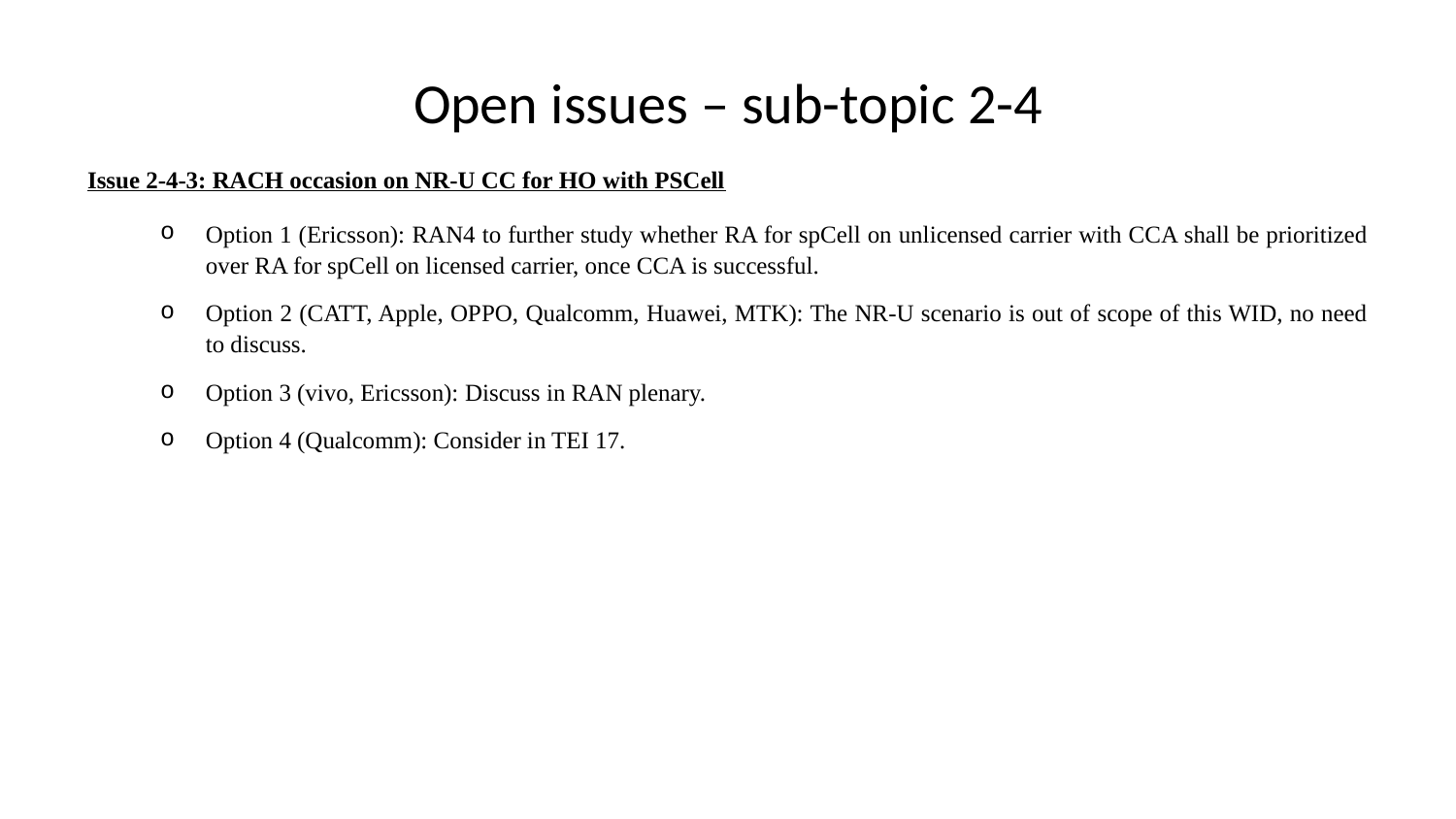

# Open issues – sub-topic 2-4
Issue 2-4-3: RACH occasion on NR-U CC for HO with PSCell
Option 1 (Ericsson): RAN4 to further study whether RA for spCell on unlicensed carrier with CCA shall be prioritized over RA for spCell on licensed carrier, once CCA is successful.
Option 2 (CATT, Apple, OPPO, Qualcomm, Huawei, MTK): The NR-U scenario is out of scope of this WID, no need to discuss.
Option 3 (vivo, Ericsson): Discuss in RAN plenary.
Option 4 (Qualcomm): Consider in TEI 17.